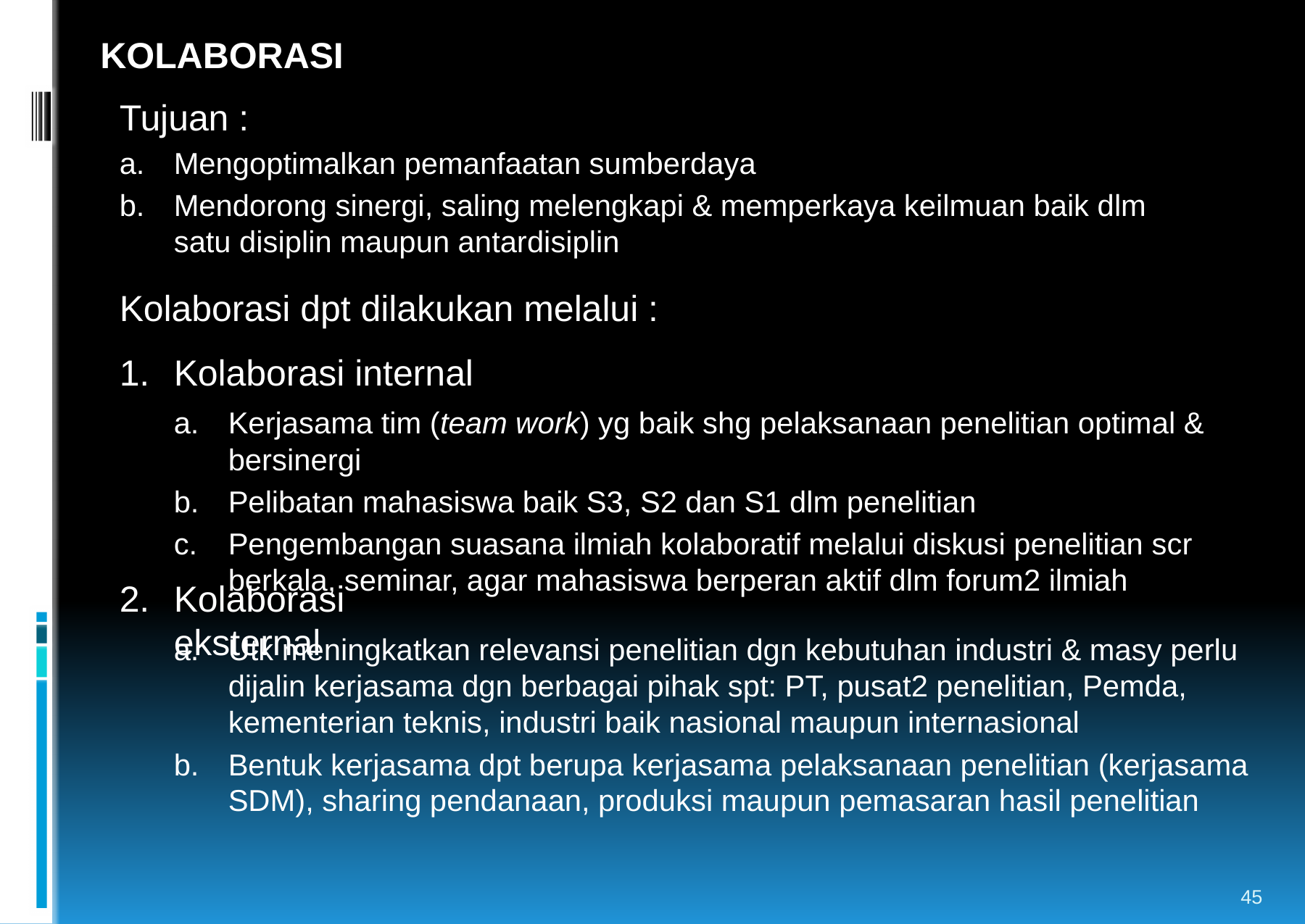

KOLABORASI
Tujuan :
Mengoptimalkan pemanfaatan sumberdaya
Mendorong sinergi, saling melengkapi & memperkaya keilmuan baik dlm satu disiplin maupun antardisiplin
Kolaborasi dpt dilakukan melalui :
Kolaborasi internal
Kerjasama tim (team work) yg baik shg pelaksanaan penelitian optimal & bersinergi
Pelibatan mahasiswa baik S3, S2 dan S1 dlm penelitian
Pengembangan suasana ilmiah kolaboratif melalui diskusi penelitian scr berkala, seminar, agar mahasiswa berperan aktif dlm forum2 ilmiah
Kolaborasi eksternal
Utk meningkatkan relevansi penelitian dgn kebutuhan industri & masy perlu dijalin kerjasama dgn berbagai pihak spt: PT, pusat2 penelitian, Pemda, kementerian teknis, industri baik nasional maupun internasional
Bentuk kerjasama dpt berupa kerjasama pelaksanaan penelitian (kerjasama SDM), sharing pendanaan, produksi maupun pemasaran hasil penelitian
45